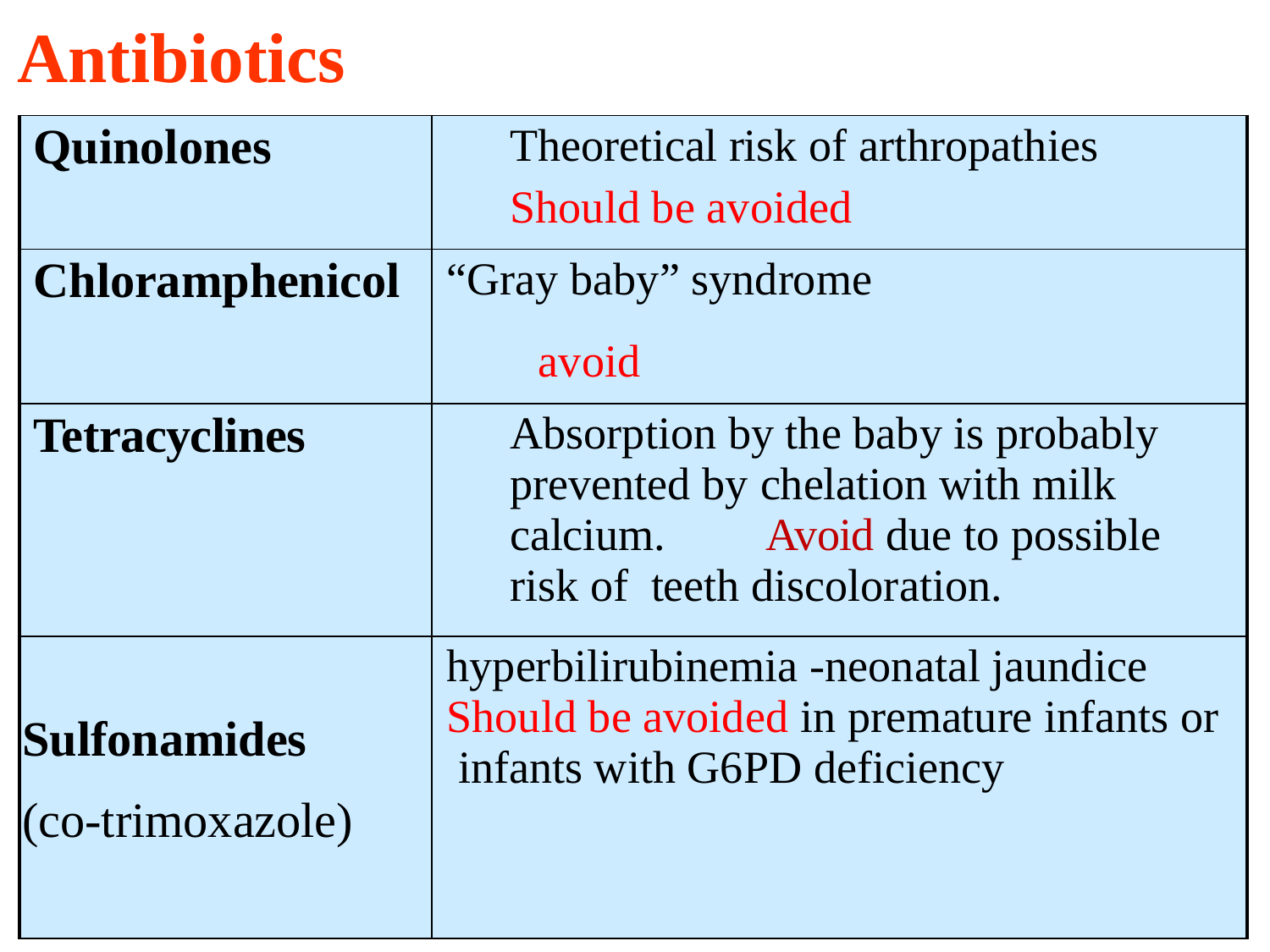

# Antibiotics
| Quinolones | Theoretical risk of arthropathies Should be avoided |
| --- | --- |
| Chloramphenicol | “Gray baby” syndrome avoid |
| Tetracyclines | Absorption by the baby is probably prevented by chelation with milk calcium. Avoid due to possible risk of teeth discoloration. |
| Sulfonamides (co-trimoxazole) | hyperbilirubinemia -neonatal jaundice Should be avoided in premature infants or infants with G6PD deficiency |